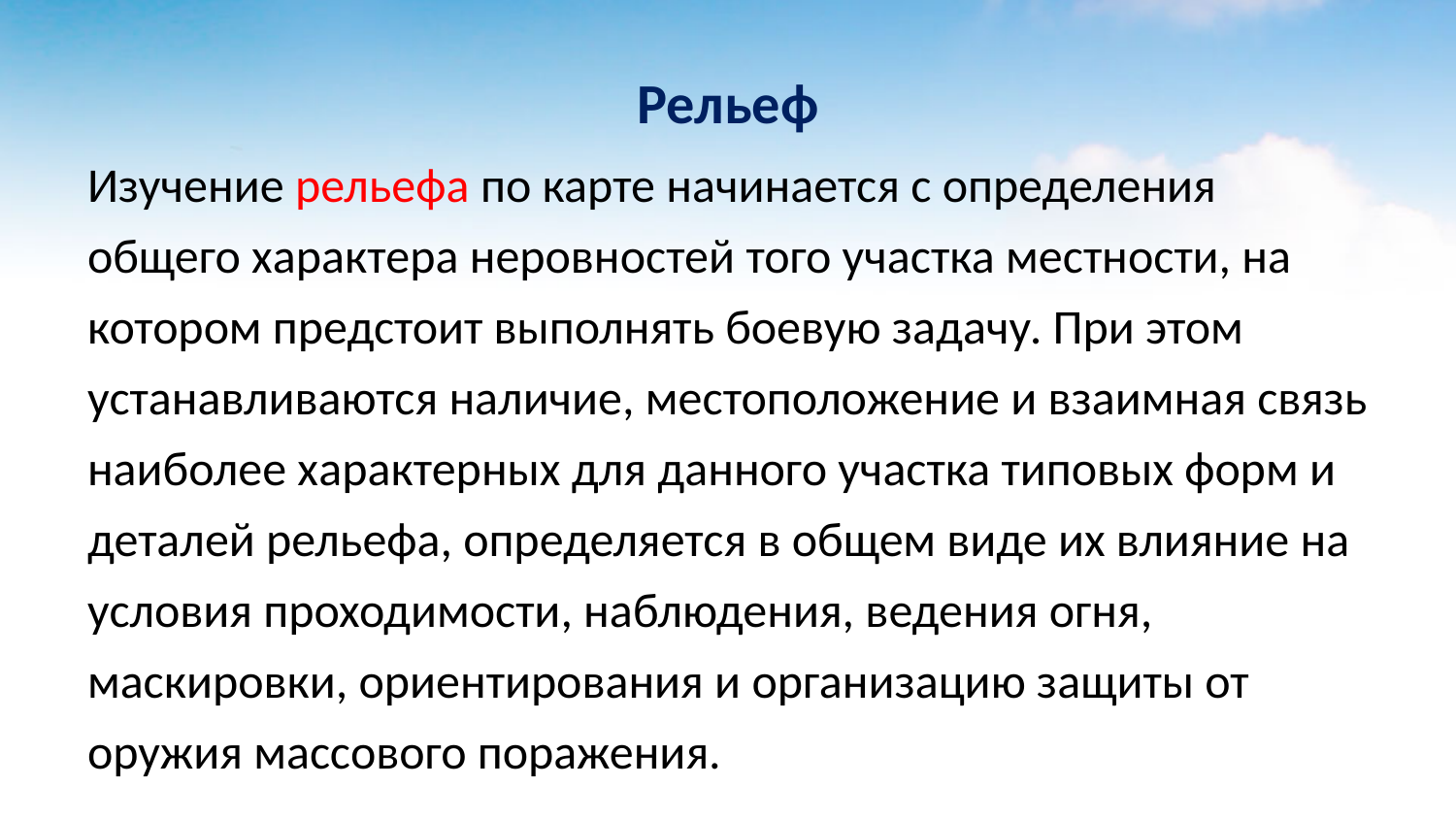

# Рельеф
Изучение рельефа по карте начинается с определения общего характера неровностей того участка местности, на котором предстоит выполнять боевую задачу. При этом устанавливаются наличие, местоположение и взаимная связь наиболее характерных для данного участка типовых форм и деталей рельефа, определяется в общем виде их влияние на условия проходимости, наблюдения, ведения огня, маскировки, ориентирования и организацию защиты от оружия массового поражения.